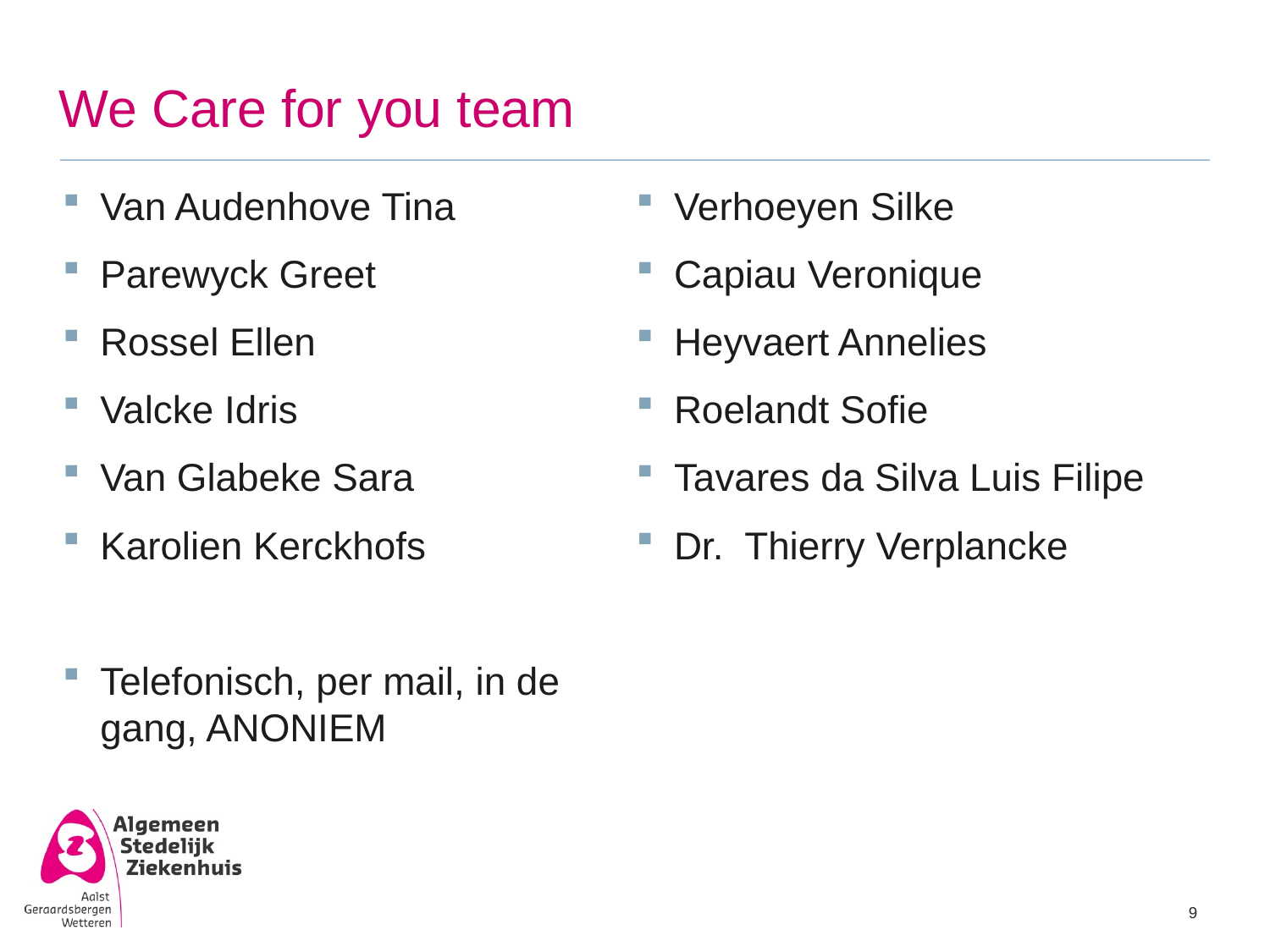

# We Care for you team
Van Audenhove Tina
Parewyck Greet
Rossel Ellen
Valcke Idris
Van Glabeke Sara
Karolien Kerckhofs

Telefonisch, per mail, in de gang, ANONIEM

Verhoeyen Silke
Capiau Veronique
Heyvaert Annelies
Roelandt Sofie
Tavares da Silva Luis Filipe
Dr.  Thierry Verplancke

9